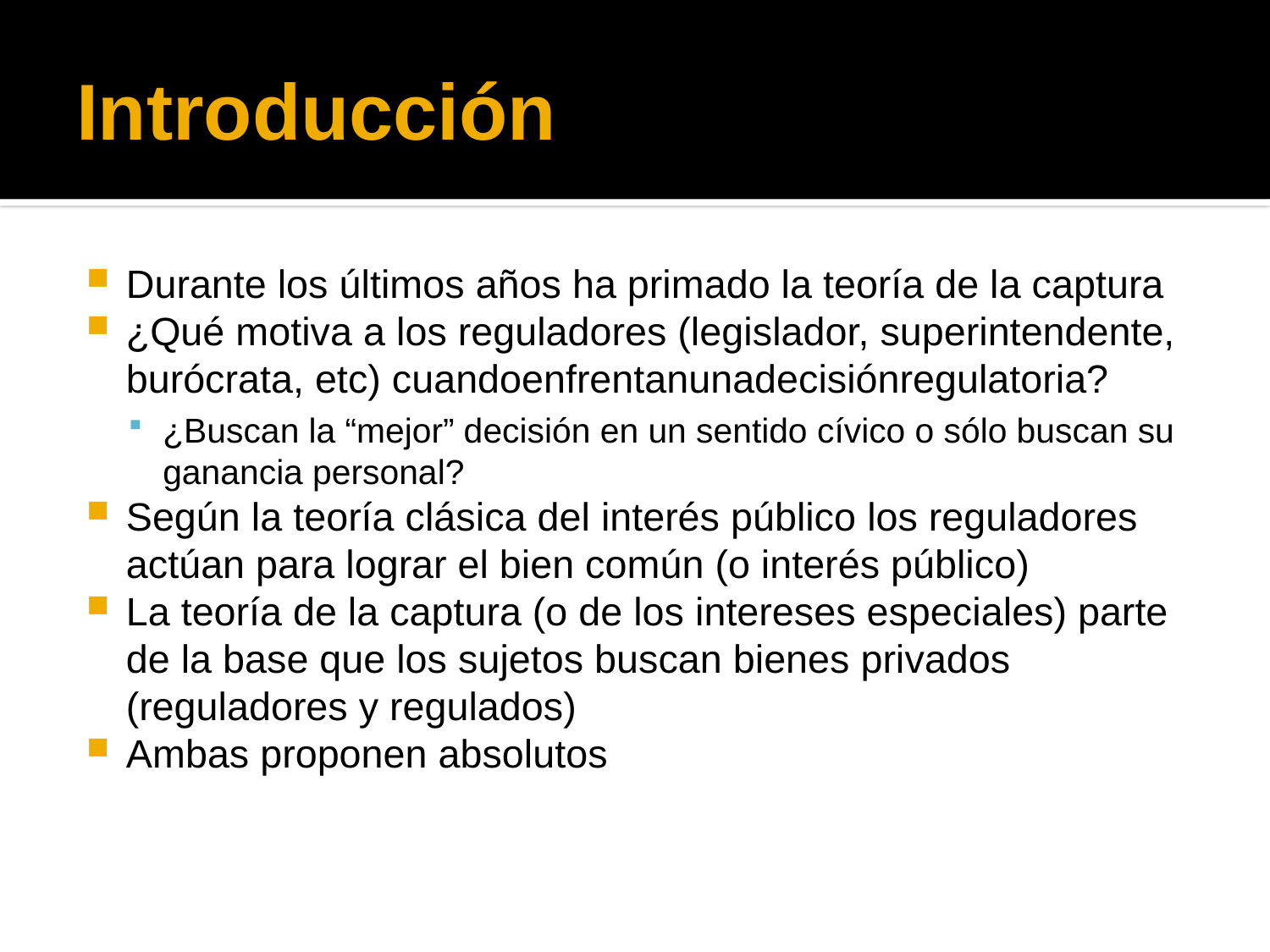

# Introducción
Durante los últimos años ha primado la teoría de la captura
¿Qué motiva a los reguladores (legislador, superintendente, burócrata, etc) cuandoenfrentanunadecisiónregulatoria?
¿Buscan la “mejor” decisión en un sentido cívico o sólo buscan su ganancia personal?
Según la teoría clásica del interés público los reguladores actúan para lograr el bien común (o interés público)
La teoría de la captura (o de los intereses especiales) parte de la base que los sujetos buscan bienes privados (reguladores y regulados)
Ambas proponen absolutos